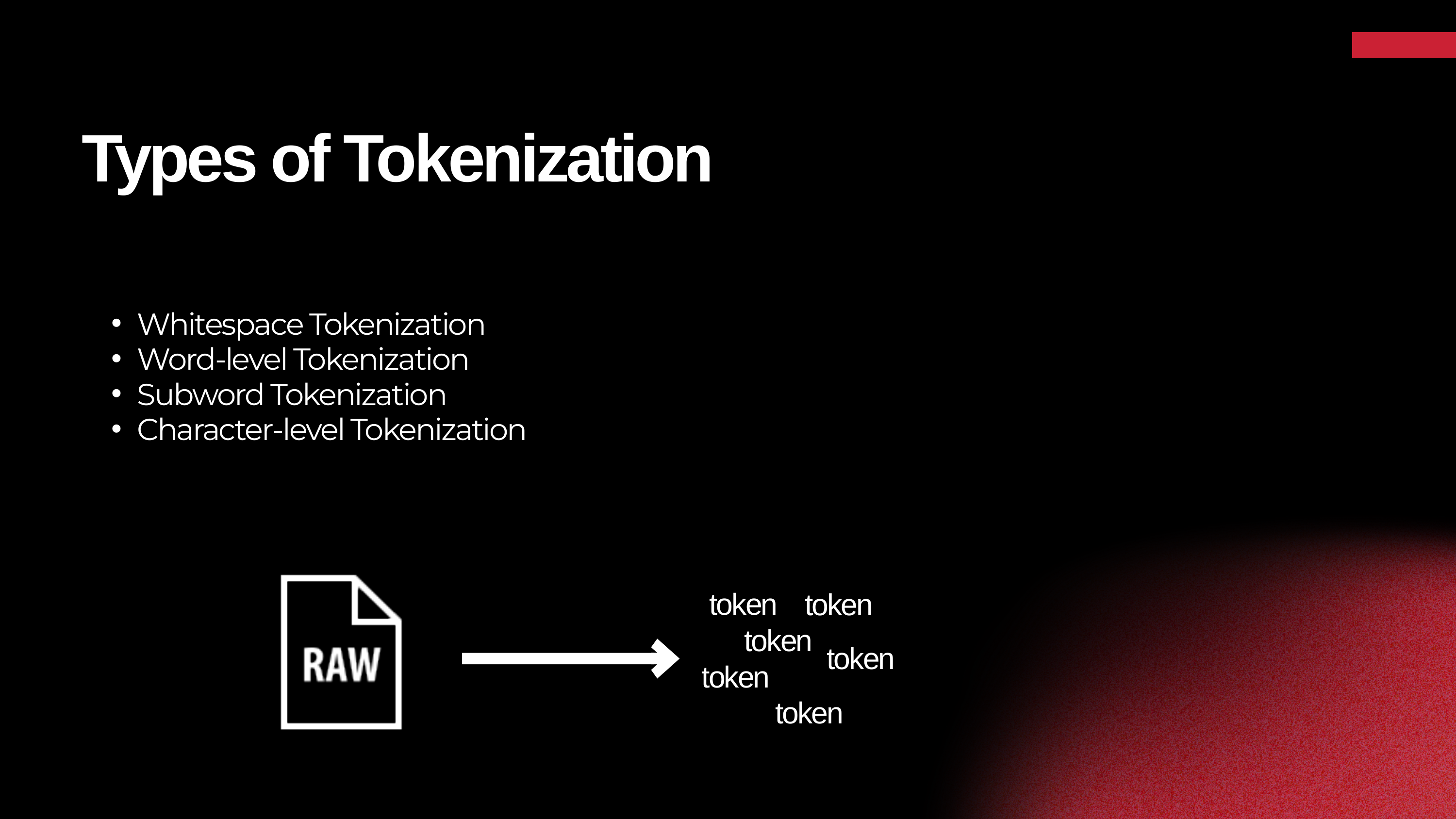

Types of Tokenization
Whitespace Tokenization
Word-level Tokenization
Subword Tokenization
Character-level Tokenization

token
token
token
token

token
token